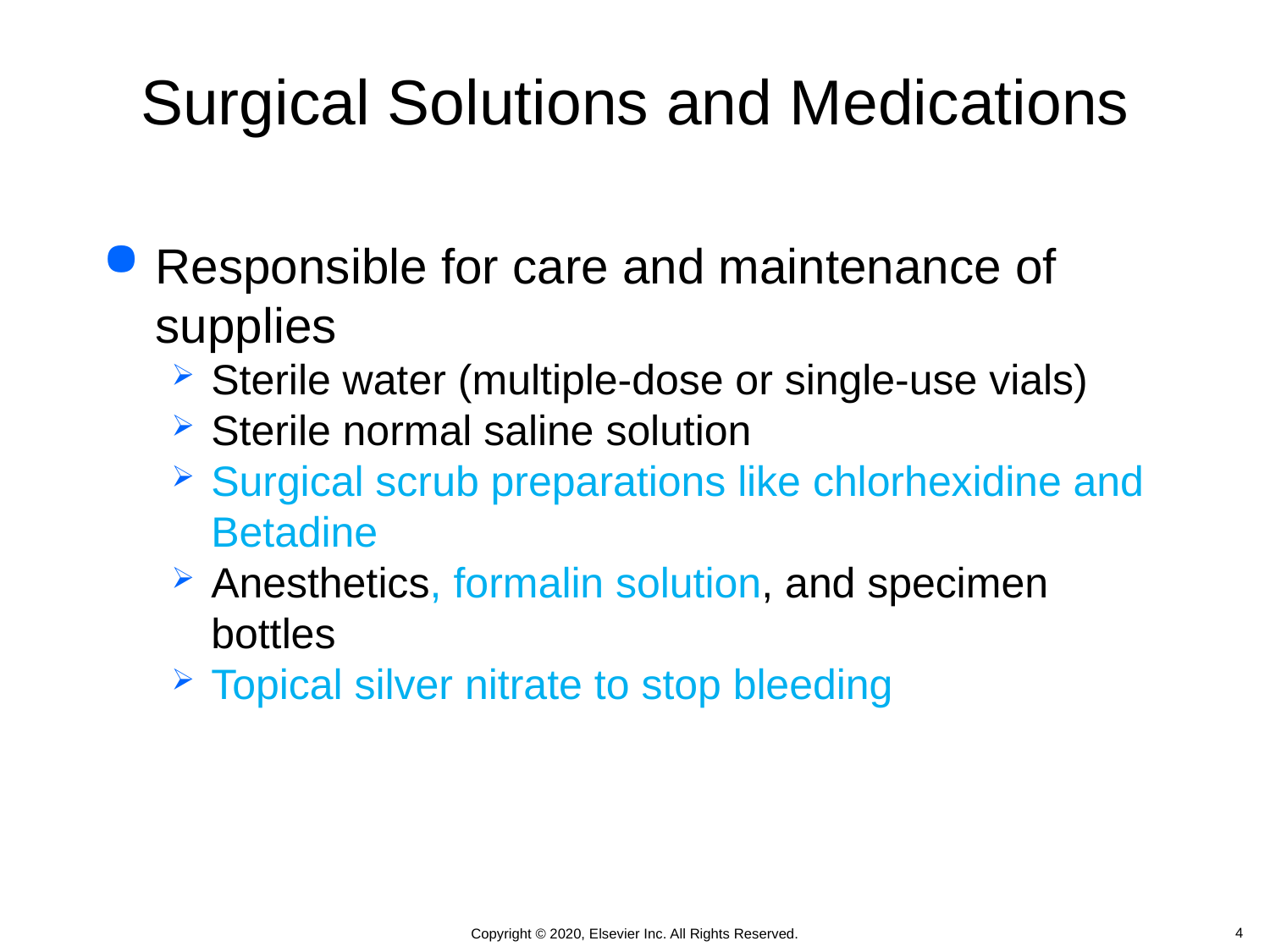

# Surgical Solutions and Medications
Responsible for care and maintenance of supplies
Sterile water (multiple-dose or single-use vials)
Sterile normal saline solution
Surgical scrub preparations like chlorhexidine and Betadine
Anesthetics, formalin solution, and specimen bottles
Topical silver nitrate to stop bleeding
 4